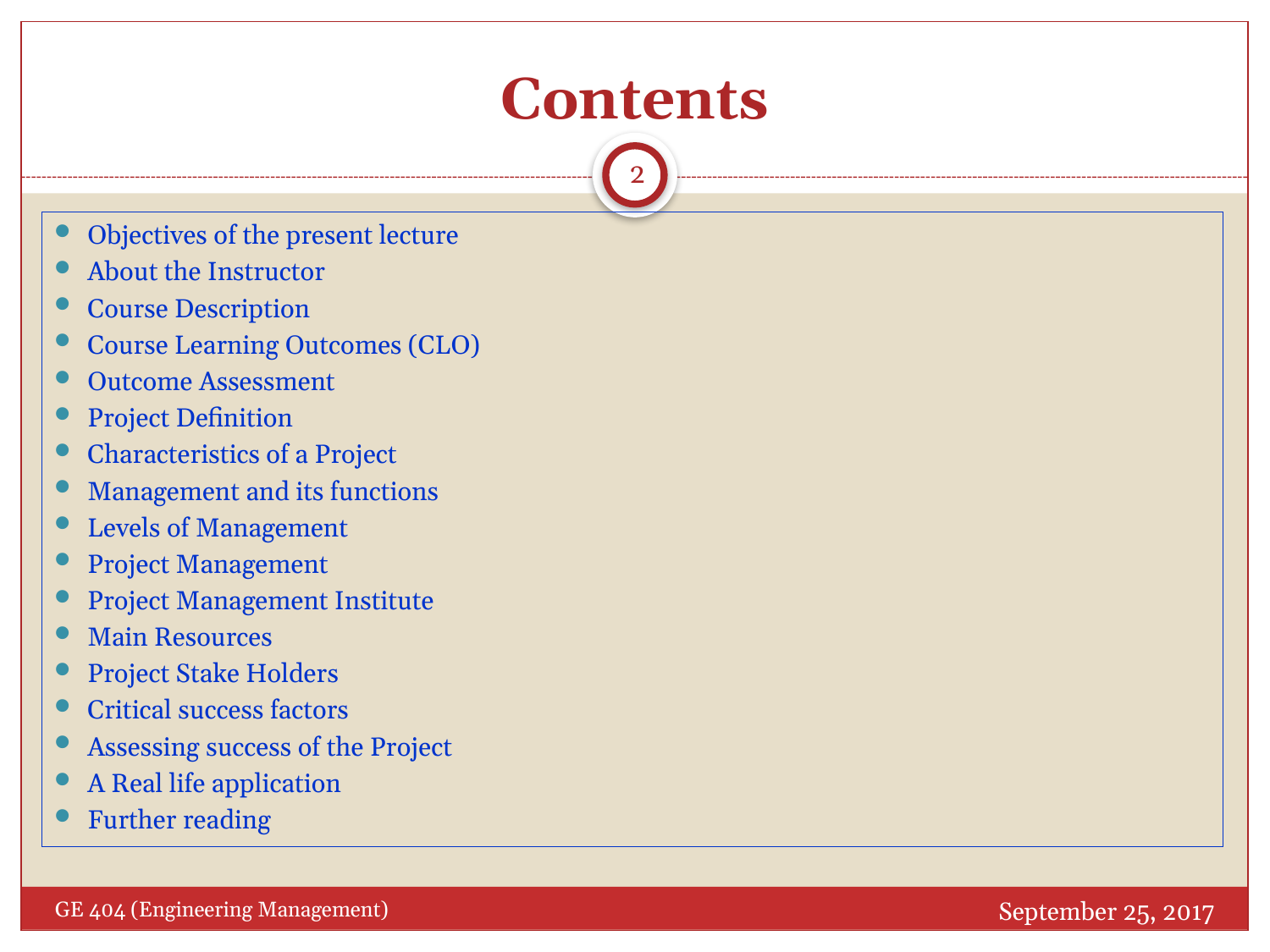

# Contents
2
Objectives of the present lecture
About the Instructor
Course Description
Course Learning Outcomes (CLO)
Outcome Assessment
Project Definition
Characteristics of a Project
Management and its functions
Levels of Management
Project Management
Project Management Institute
Main Resources
Project Stake Holders
Critical success factors
Assessing success of the Project
A Real life application
Further reading

September 25, 2017
GE 404 (Engineering Management)